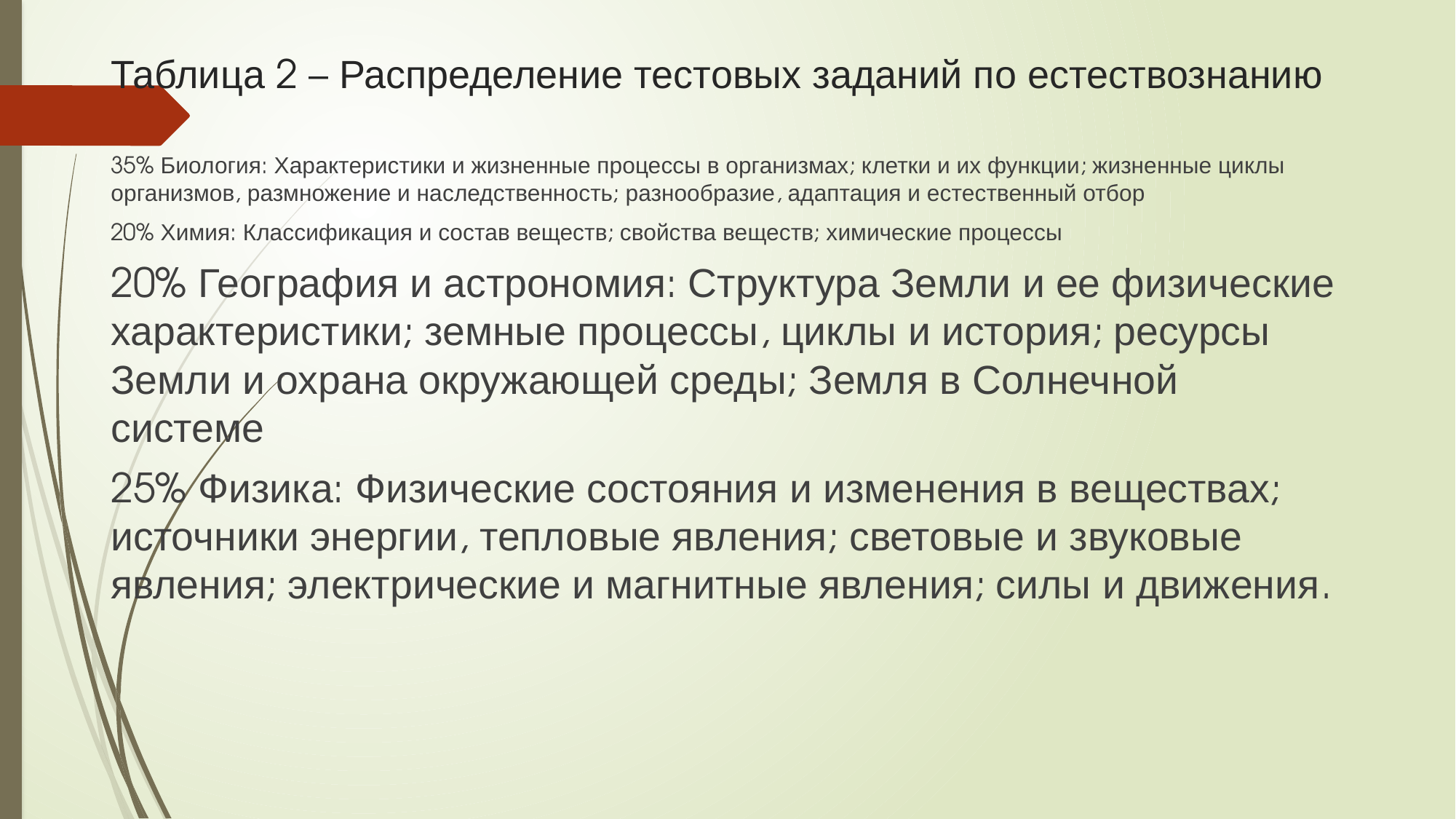

# Таблица 2 – Распределение тестовых заданий по естествознанию
35% Биология: Характеристики и жизненные процессы в организмах; клетки и их функции; жизненные циклы организмов, размножение и наследственность; разнообразие, адаптация и естественный отбор
20% Химия: Классификация и состав веществ; свойства веществ; химические процессы
20% География и астрономия: Структура Земли и ее физические характеристики; земные процессы, циклы и история; ресурсы Земли и охрана окружающей среды; Земля в Солнечной системе
25% Физика: Физические состояния и изменения в веществах; источники энергии, тепловые явления; световые и звуковые явления; электрические и магнитные явления; силы и движения.